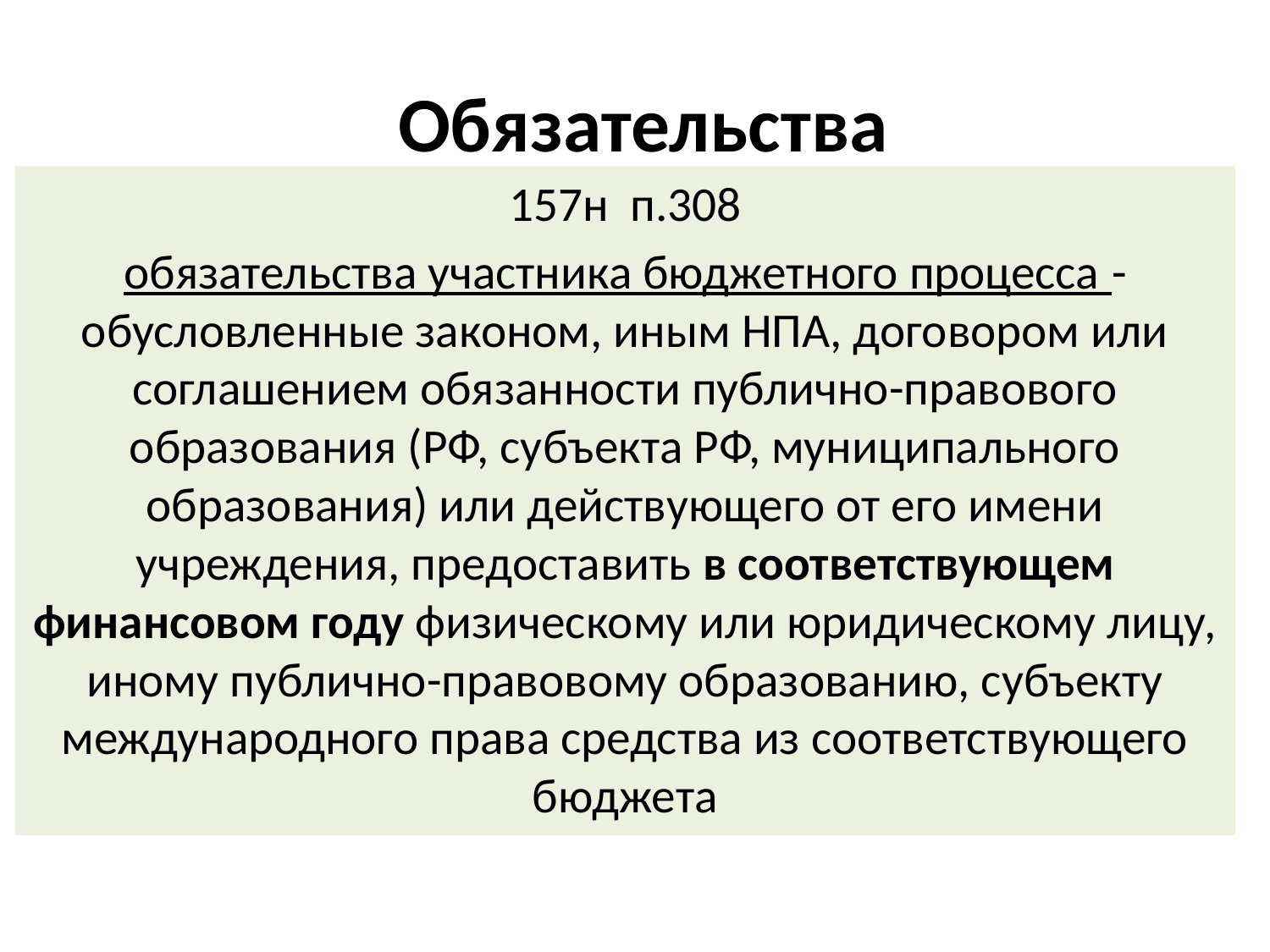

# Обязательства
157н  п.308
обязательства участника бюджетного процесса - обусловленные законом, иным НПА, договором или соглашением обязанности публично-правового образования (РФ, субъекта РФ, муниципального образования) или действующего от его имени учреждения, предоставить в соответствующем финансовом году физическому или юридическому лицу, иному публично-правовому образованию, субъекту международного права средства из соответствующего бюджета